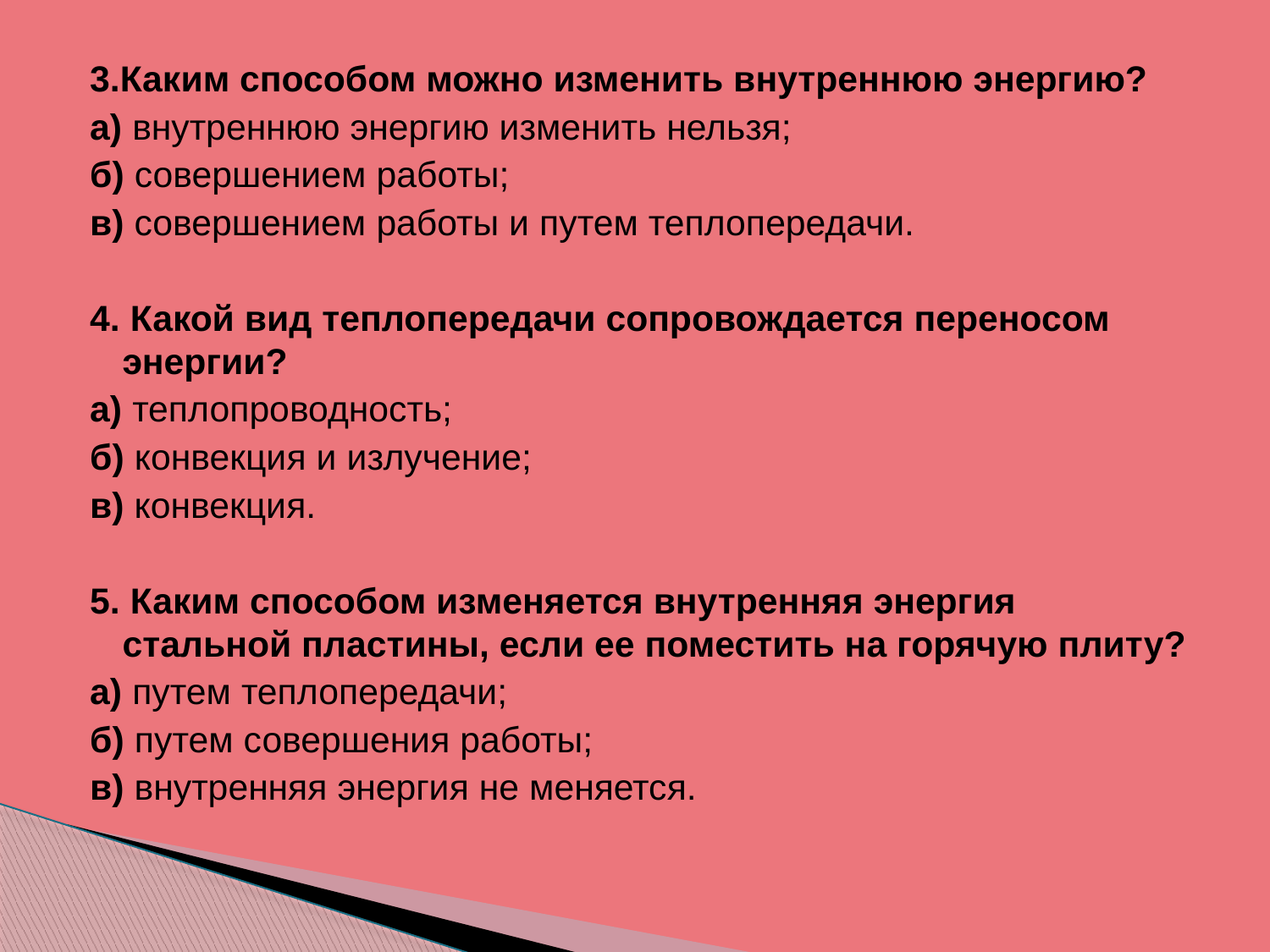

3.Каким способом можно изменить внутреннюю энергию?
а) внутреннюю энергию изменить нельзя;
б) совершением работы;
в) совершением работы и путем теплопередачи.

4. Какой вид теплопередачи сопровождается переносом энергии?
а) теплопроводность;
б) конвекция и излучение;
в) конвекция.

5. Каким способом изменяется внутренняя энергия стальной пластины, если ее поместить на горячую плиту?
а) путем теплопередачи;
б) путем совершения работы;
в) внутренняя энергия не меняется.